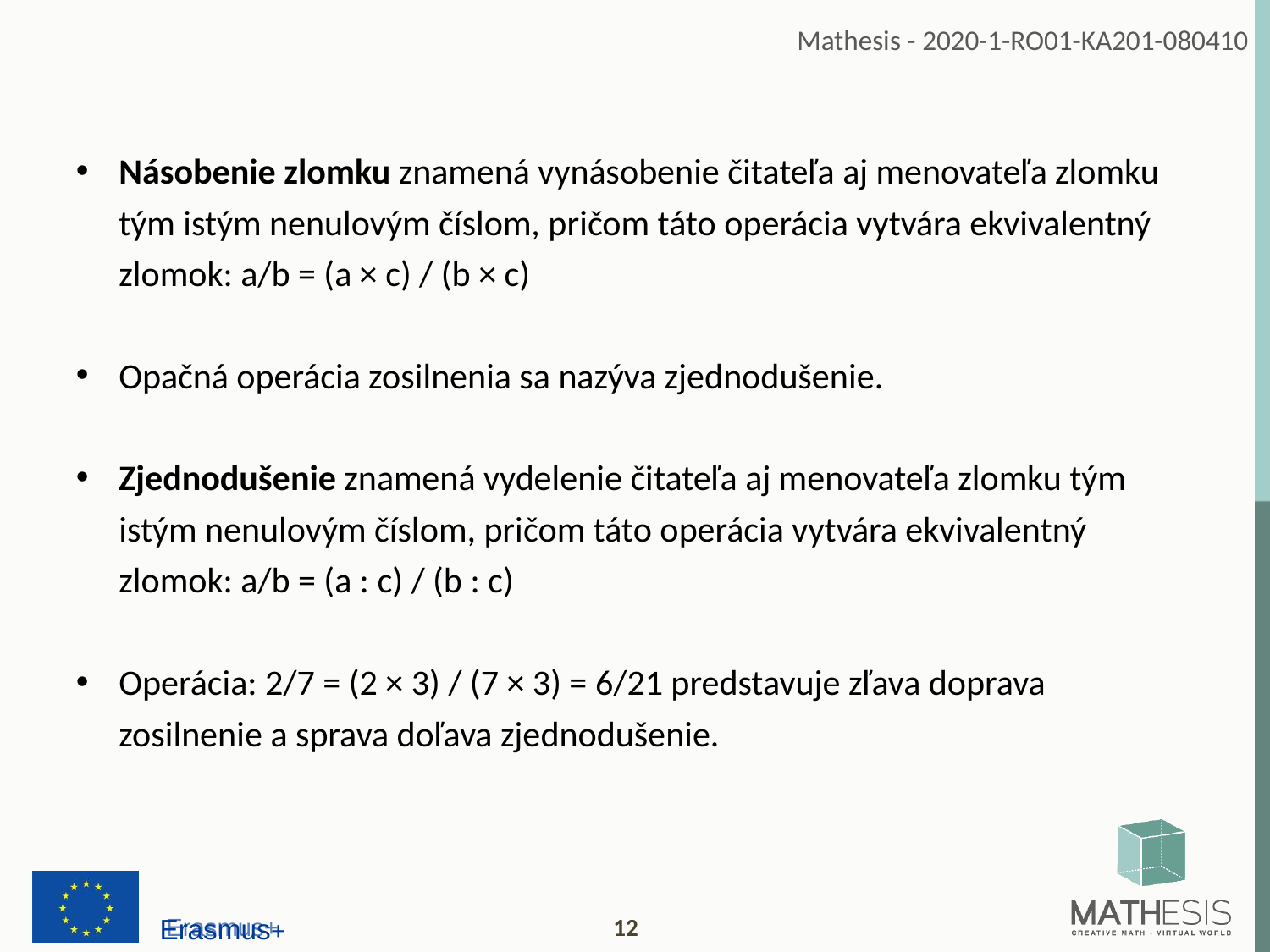

Násobenie zlomku znamená vynásobenie čitateľa aj menovateľa zlomku tým istým nenulovým číslom, pričom táto operácia vytvára ekvivalentný zlomok: a/b = (a × c) / (b × c)

Opačná operácia zosilnenia sa nazýva zjednodušenie.

Zjednodušenie znamená vydelenie čitateľa aj menovateľa zlomku tým istým nenulovým číslom, pričom táto operácia vytvára ekvivalentný zlomok: a/b = (a : c) / (b : c)

Operácia: 2/7 = (2 × 3) / (7 × 3) = 6/21 predstavuje zľava doprava zosilnenie a sprava doľava zjednodušenie.